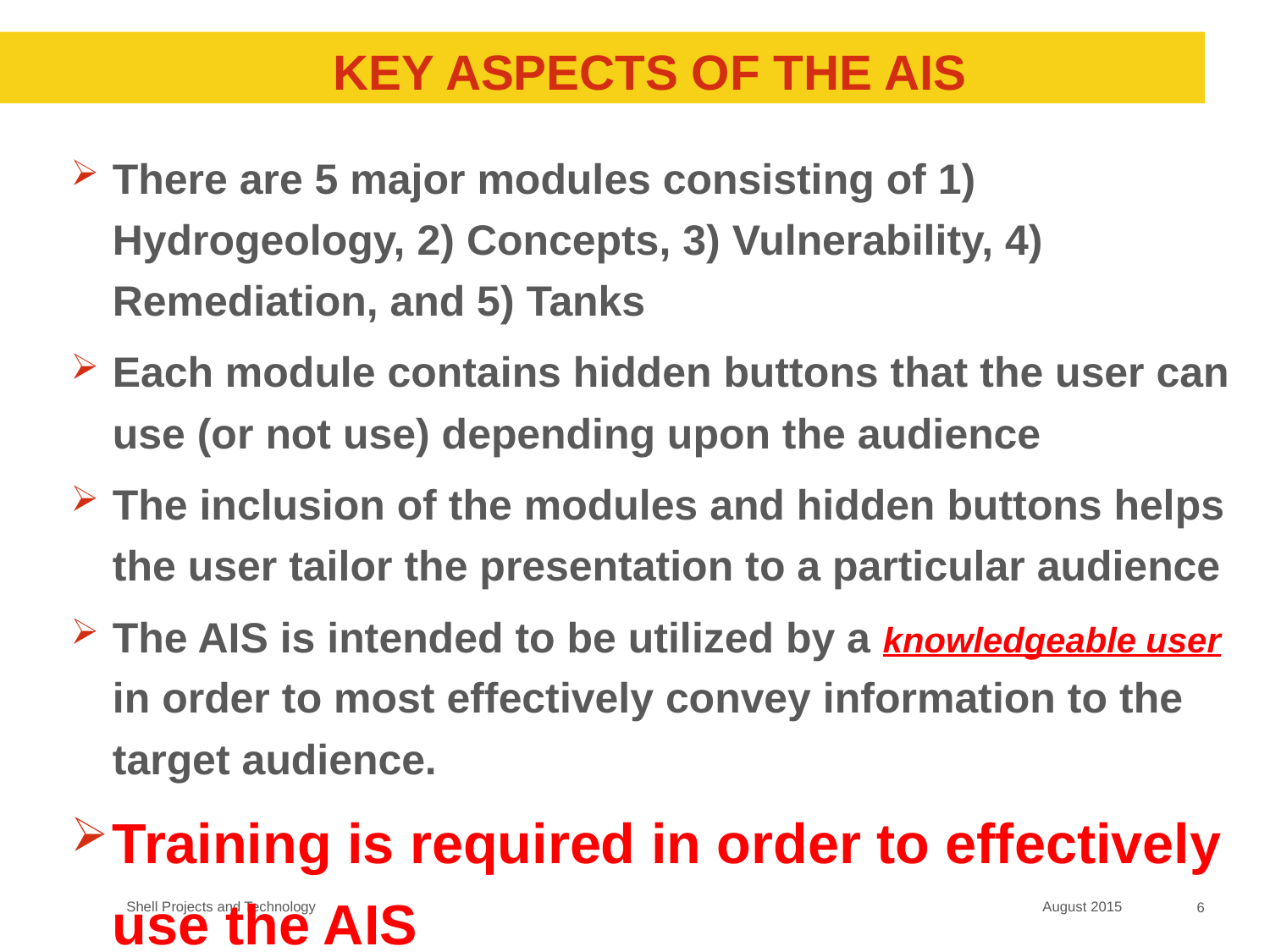

# Key Aspects of the AIS
There are 5 major modules consisting of 1) Hydrogeology, 2) Concepts, 3) Vulnerability, 4) Remediation, and 5) Tanks
Each module contains hidden buttons that the user can use (or not use) depending upon the audience
The inclusion of the modules and hidden buttons helps the user tailor the presentation to a particular audience
The AIS is intended to be utilized by a knowledgeable user in order to most effectively convey information to the target audience.
Training is required in order to effectively use the AIS

August 2015
6